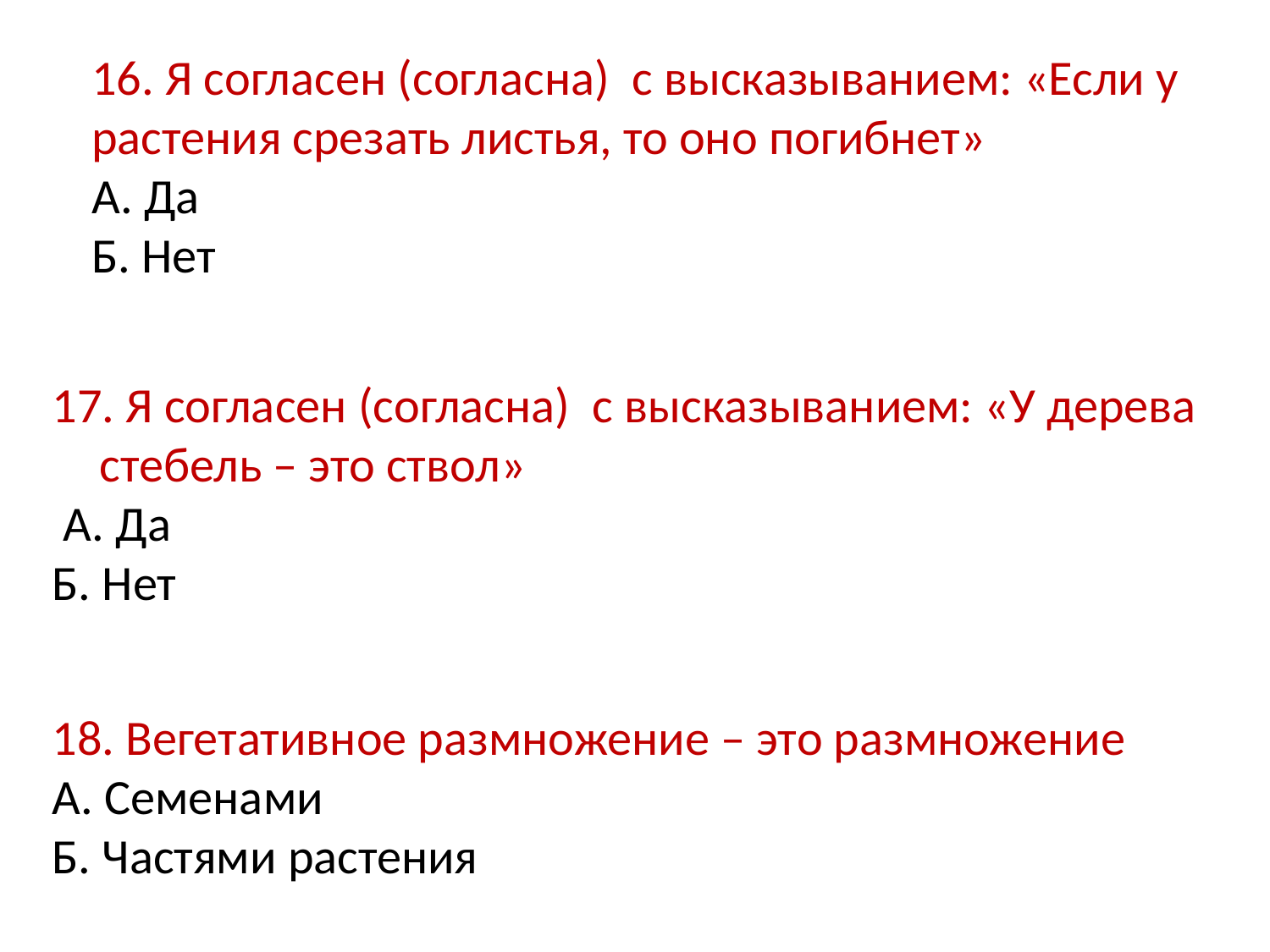

16. Я согласен (согласна)  с высказыванием: «Если у растения срезать листья, то оно погибнет»
А. Да
Б. Нет

17. Я согласен (согласна)  с высказыванием: «У дерева стебель – это ствол»
 А. Да
Б. Нет

18. Вегетативное размножение – это размножение
А. Семенами
Б. Частями растения